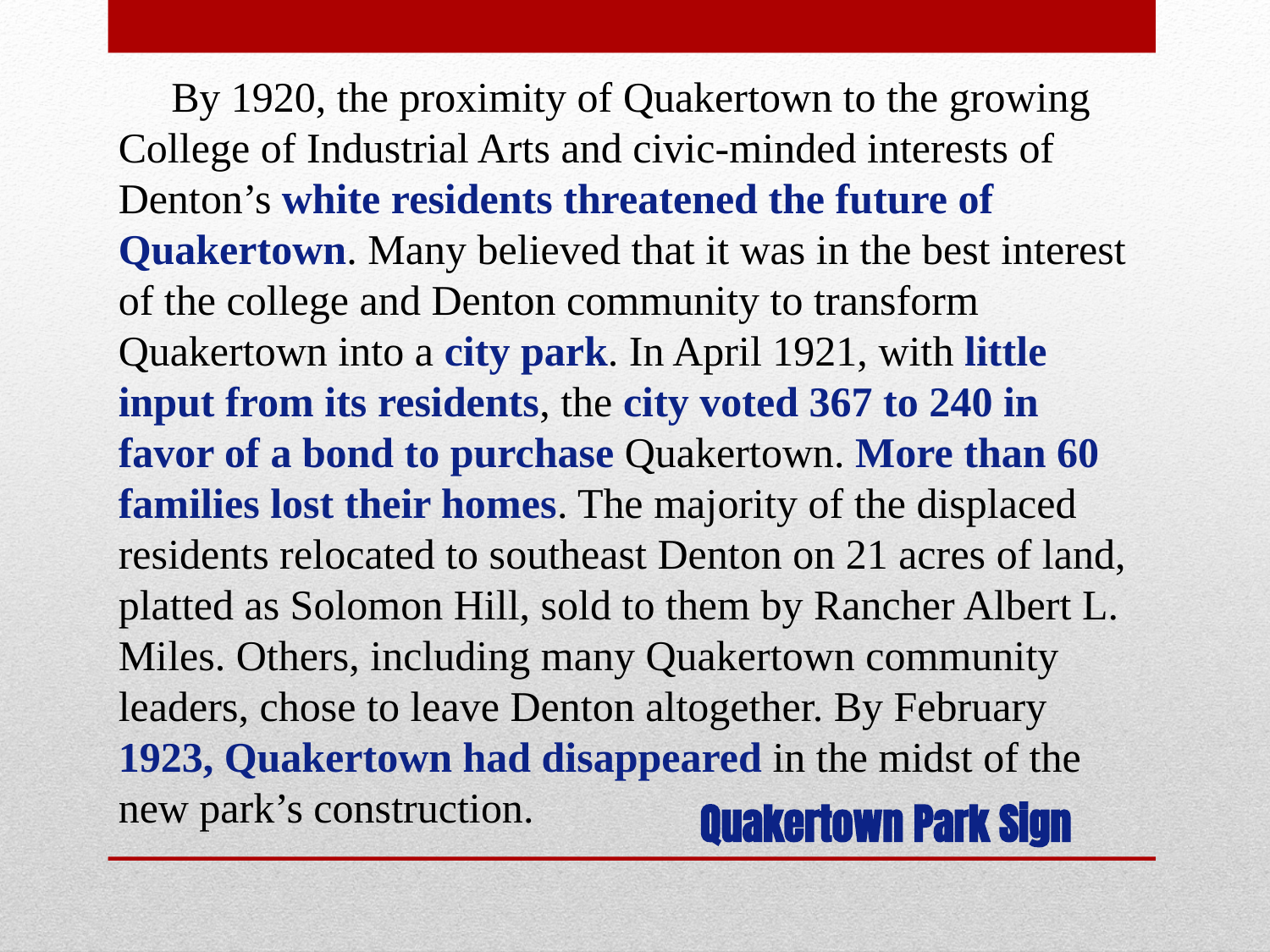

By 1920, the proximity of Quakertown to the growing College of Industrial Arts and civic-minded interests of Denton’s white residents threatened the future of Quakertown. Many believed that it was in the best interest of the college and Denton community to transform Quakertown into a city park. In April 1921, with little input from its residents, the city voted 367 to 240 in favor of a bond to purchase Quakertown. More than 60 families lost their homes. The majority of the displaced residents relocated to southeast Denton on 21 acres of land, platted as Solomon Hill, sold to them by Rancher Albert L. Miles. Others, including many Quakertown community leaders, chose to leave Denton altogether. By February 1923, Quakertown had disappeared in the midst of the new park’s construction.

Quakertown Park Sign